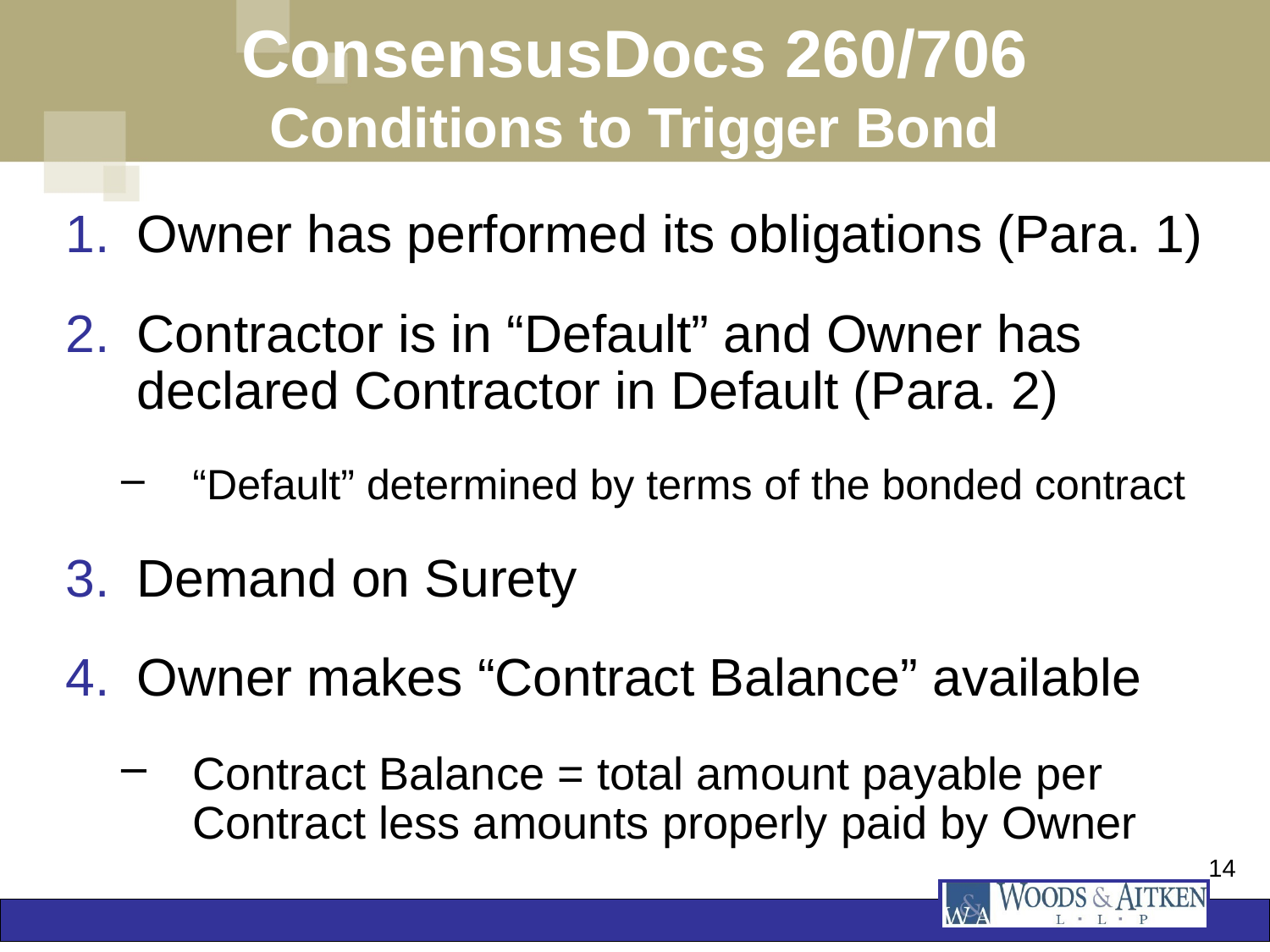

# ConsensusDocs 260/706 Conditions to Trigger Bond
Owner has performed its obligations (Para. 1)
Contractor is in “Default” and Owner has declared Contractor in Default (Para. 2)
“Default” determined by terms of the bonded contract
Demand on Surety
Owner makes “Contract Balance” available
Contract Balance = total amount payable per Contract less amounts properly paid by Owner

14